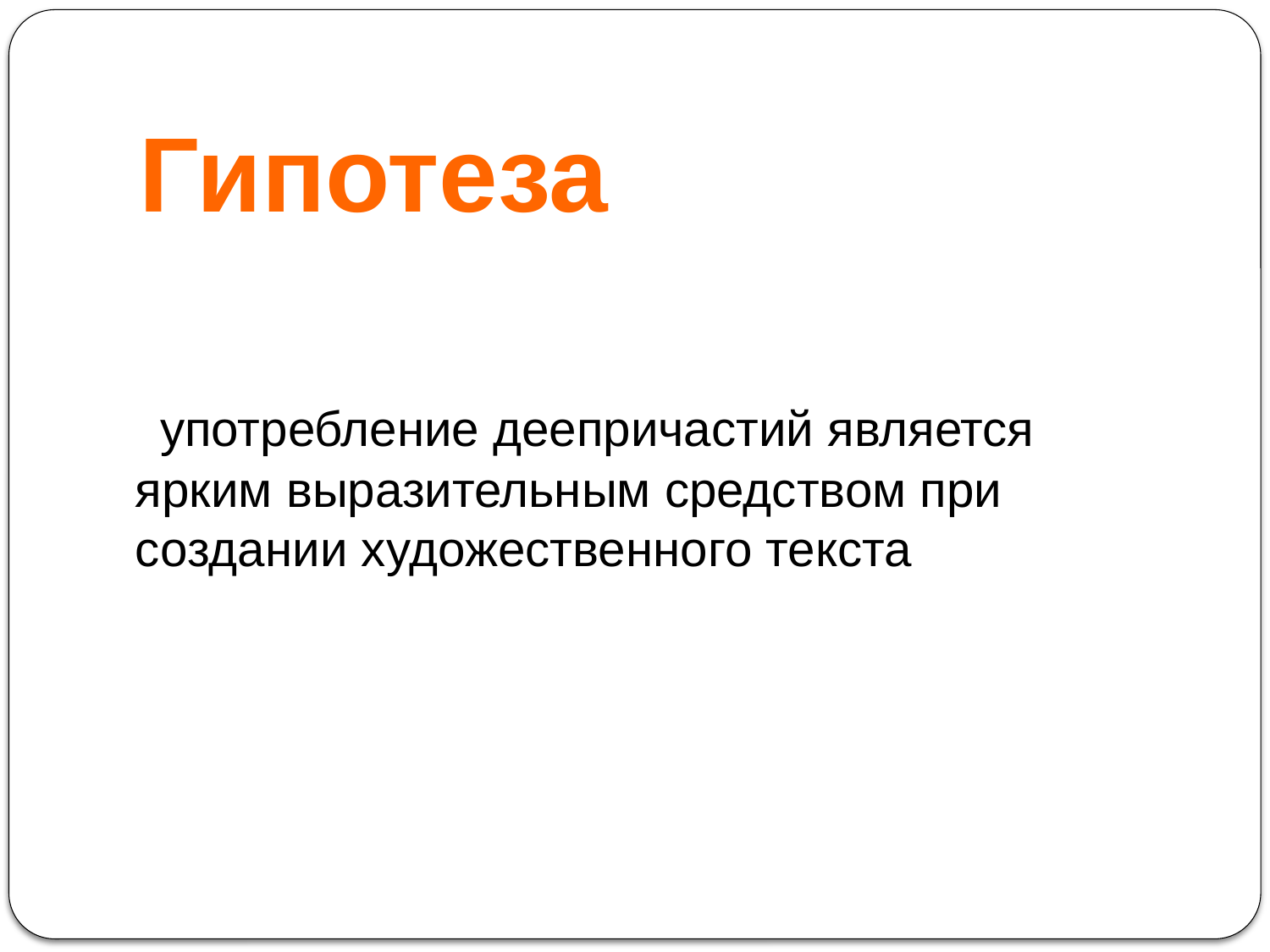

# Гипотеза

    употребление деепричастий является ярким выразительным средством при создании художественного текста